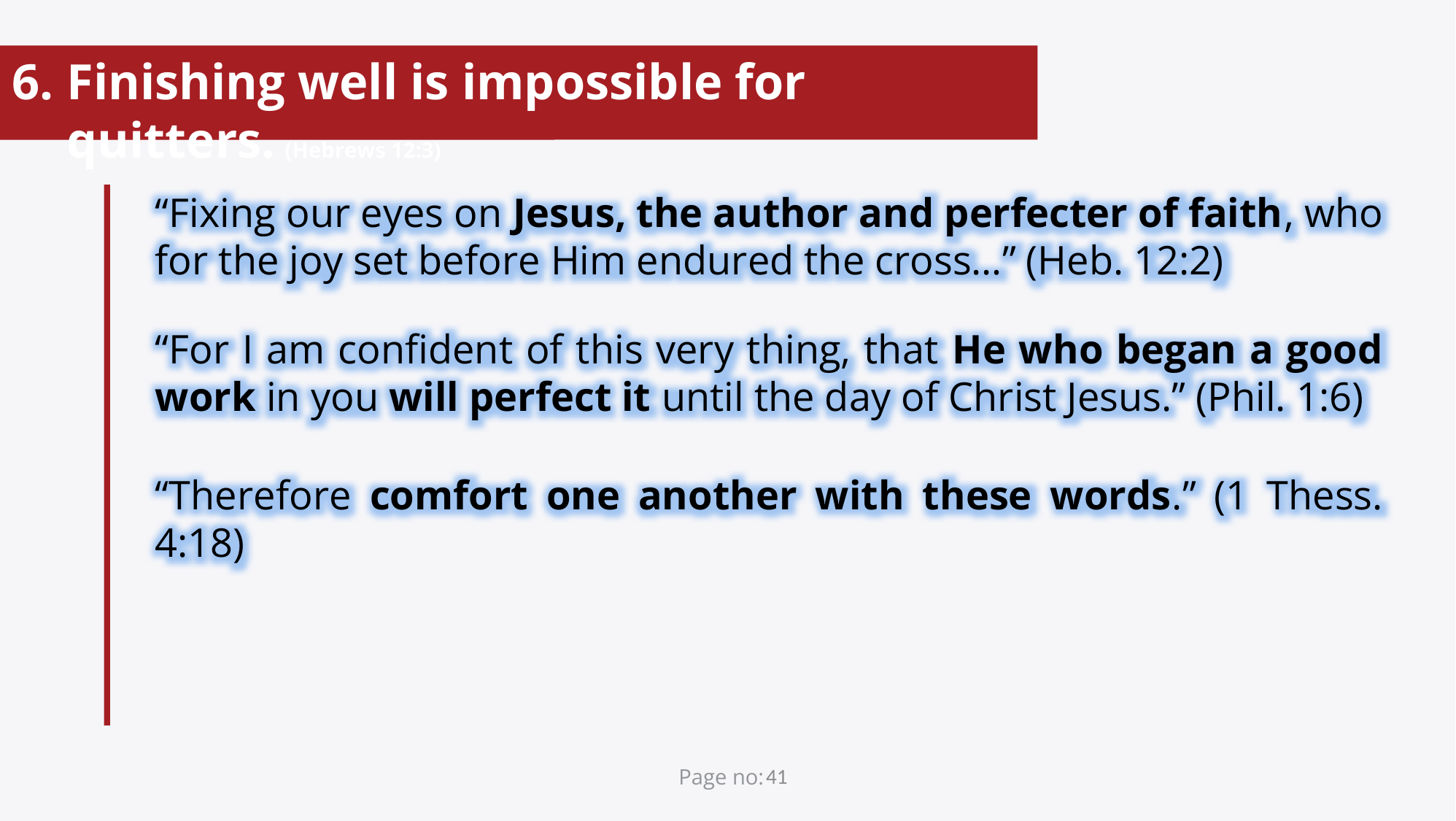

Finishing well is impossible for quitters. (Hebrews 12:3)

“Fixing our eyes on Jesus, the author and perfecter of faith, who for the joy set before Him endured the cross…” (Heb. 12:2)
“For I am confident of this very thing, that He who began a good work in you will perfect it until the day of Christ Jesus.” (Phil. 1:6)
“Therefore comfort one another with these words.” (1 Thess. 4:18)